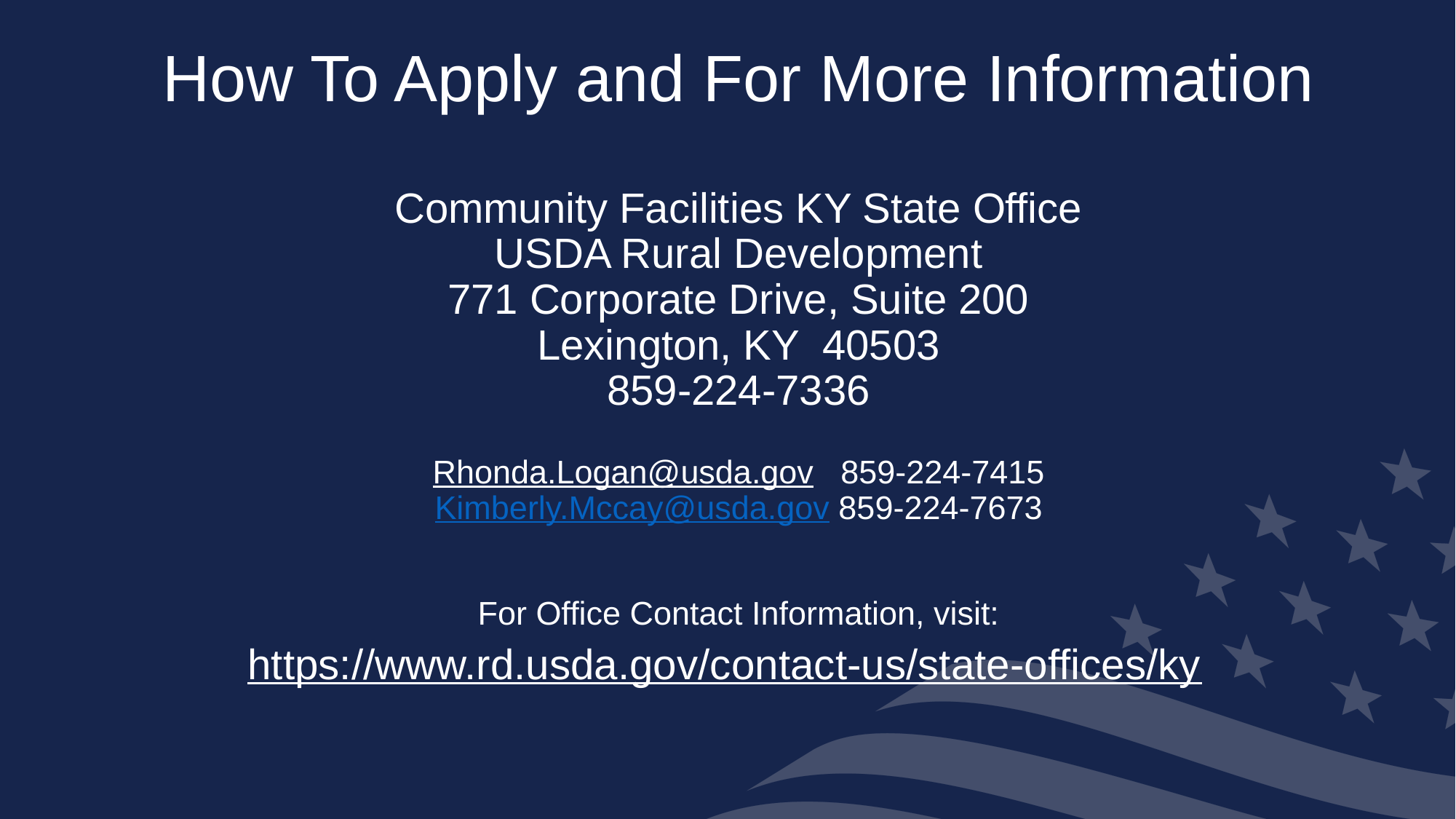

# How To Apply and For More Information Community Facilities KY State Office USDA Rural Development 771 Corporate Drive, Suite 200 Lexington, KY  40503 859-224-7336 Rhonda.Logan@usda.gov   859-224-7415 Kimberly.Mccay@usda.gov 859-224-7673 For Office Contact Information, visit:

https://www.rd.usda.gov/contact-us/state-offices/ky